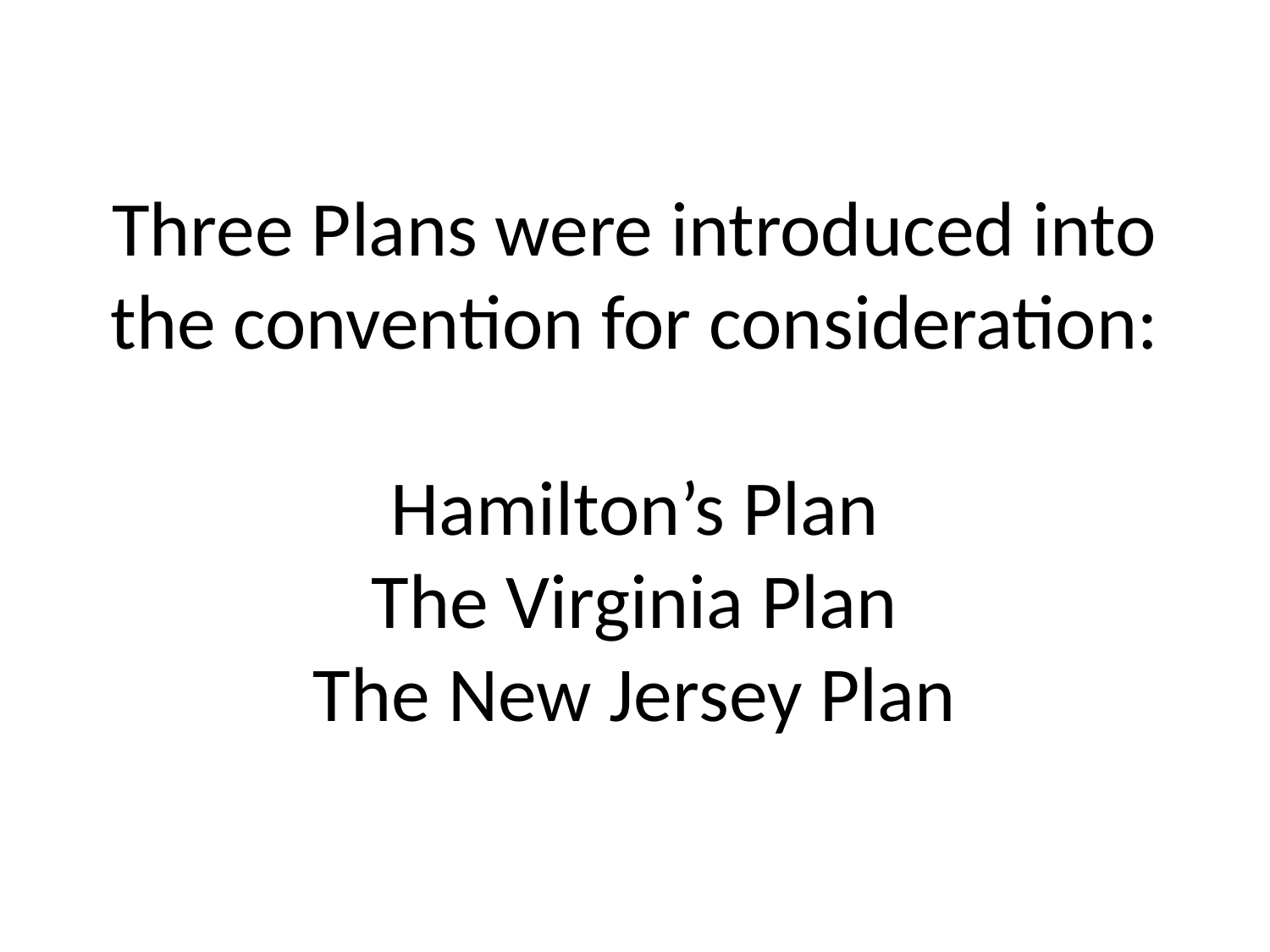

# Three Plans were introduced into the convention for consideration: Hamilton’s Plan The Virginia Plan The New Jersey Plan